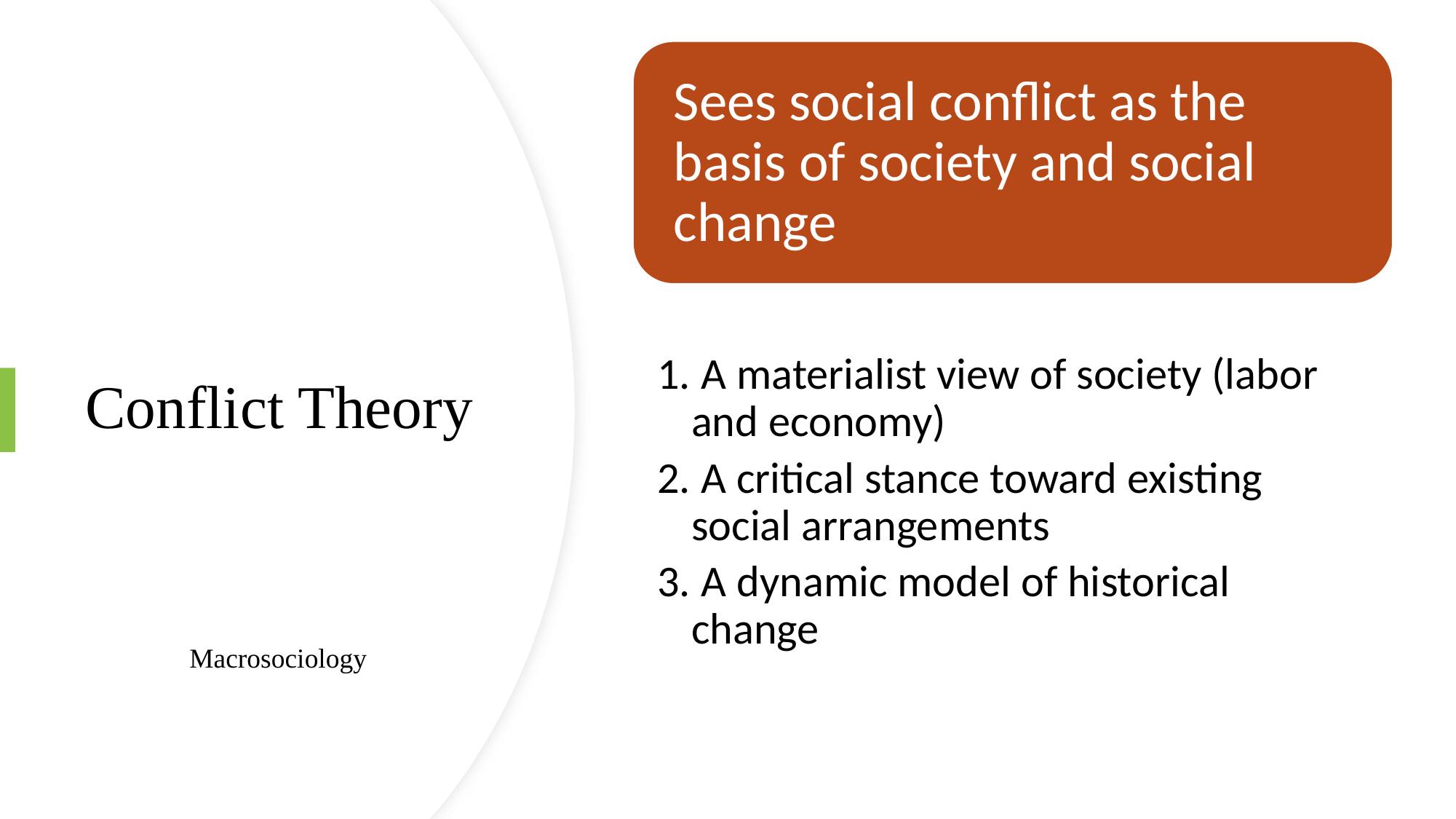

Sees social conflict as the basis of society and social change

 A materialist view of society (labor and economy)
 A critical stance toward existing social arrangements
 A dynamic model of historical change
# Conflict Theory

Macrosociology